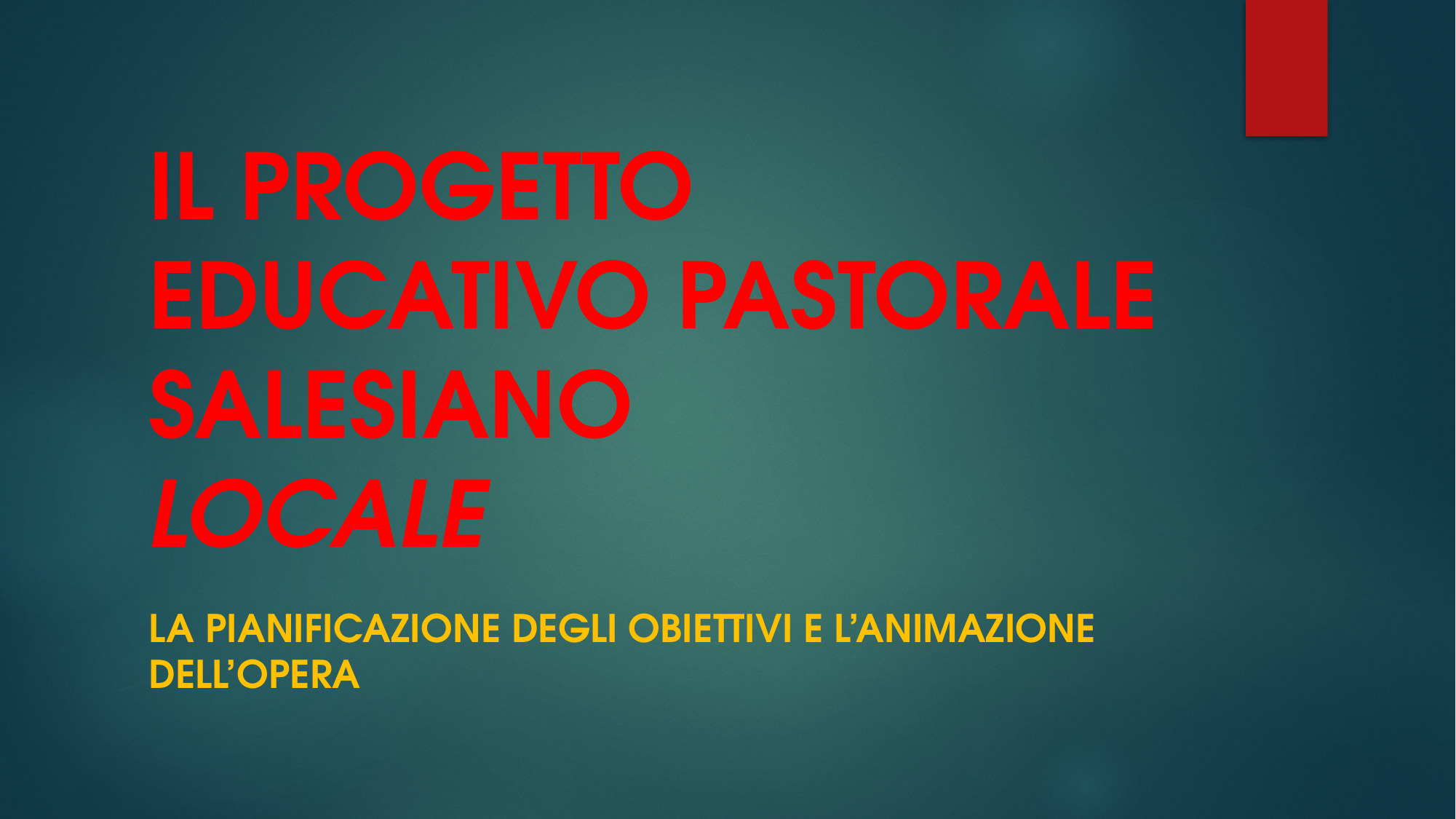

# IL PROGETTO EDUCATIVO PASTORALE SALESIANO LOCALE
LA PIANIFICAZIONE DEGLI OBIETTIVI E L’ANIMAZIONE DELL’OPERA